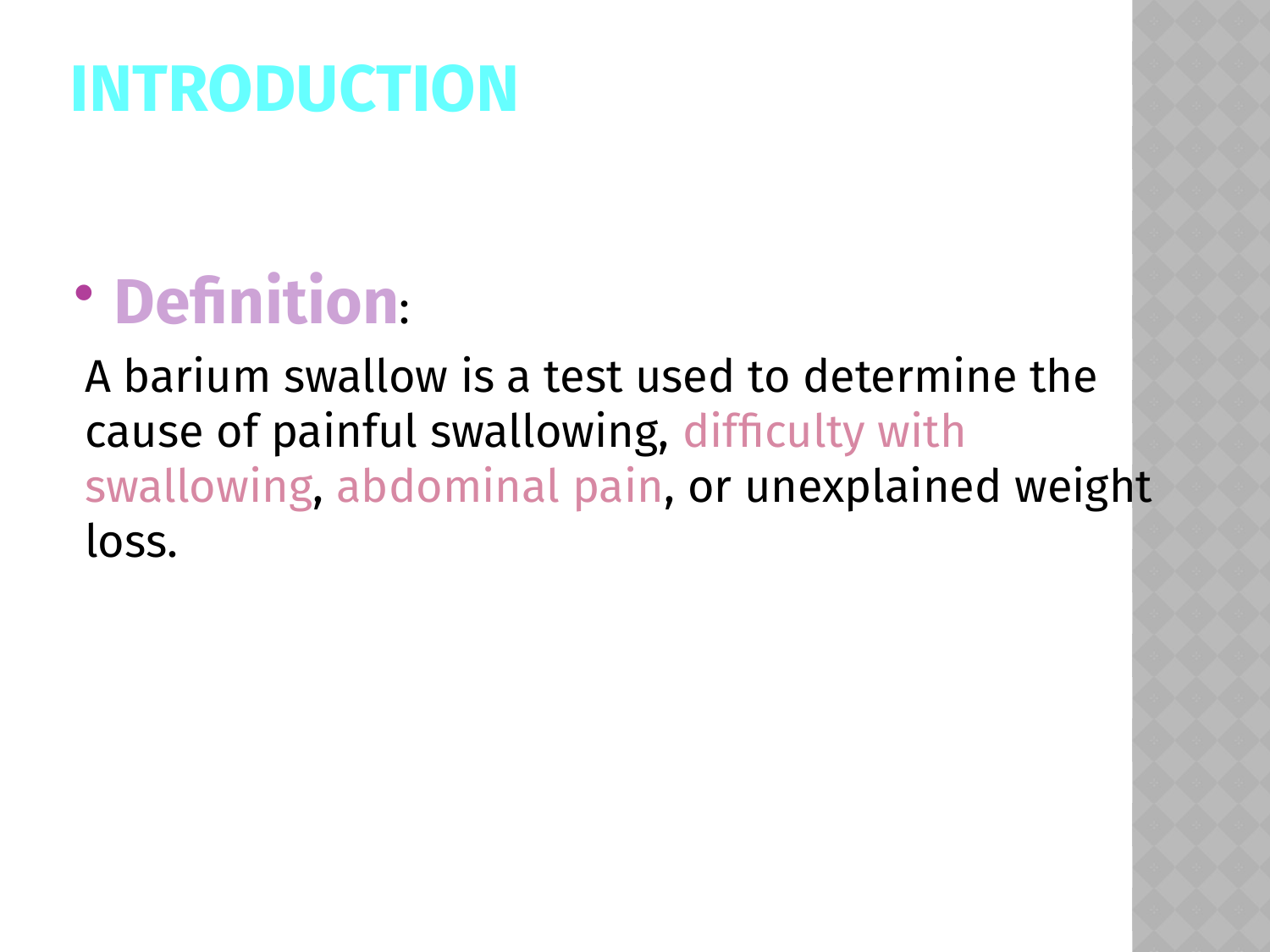

# Introduction
Definition:
A barium swallow is a test used to determine the cause of painful swallowing, difficulty with swallowing, abdominal pain, or unexplained weight loss.